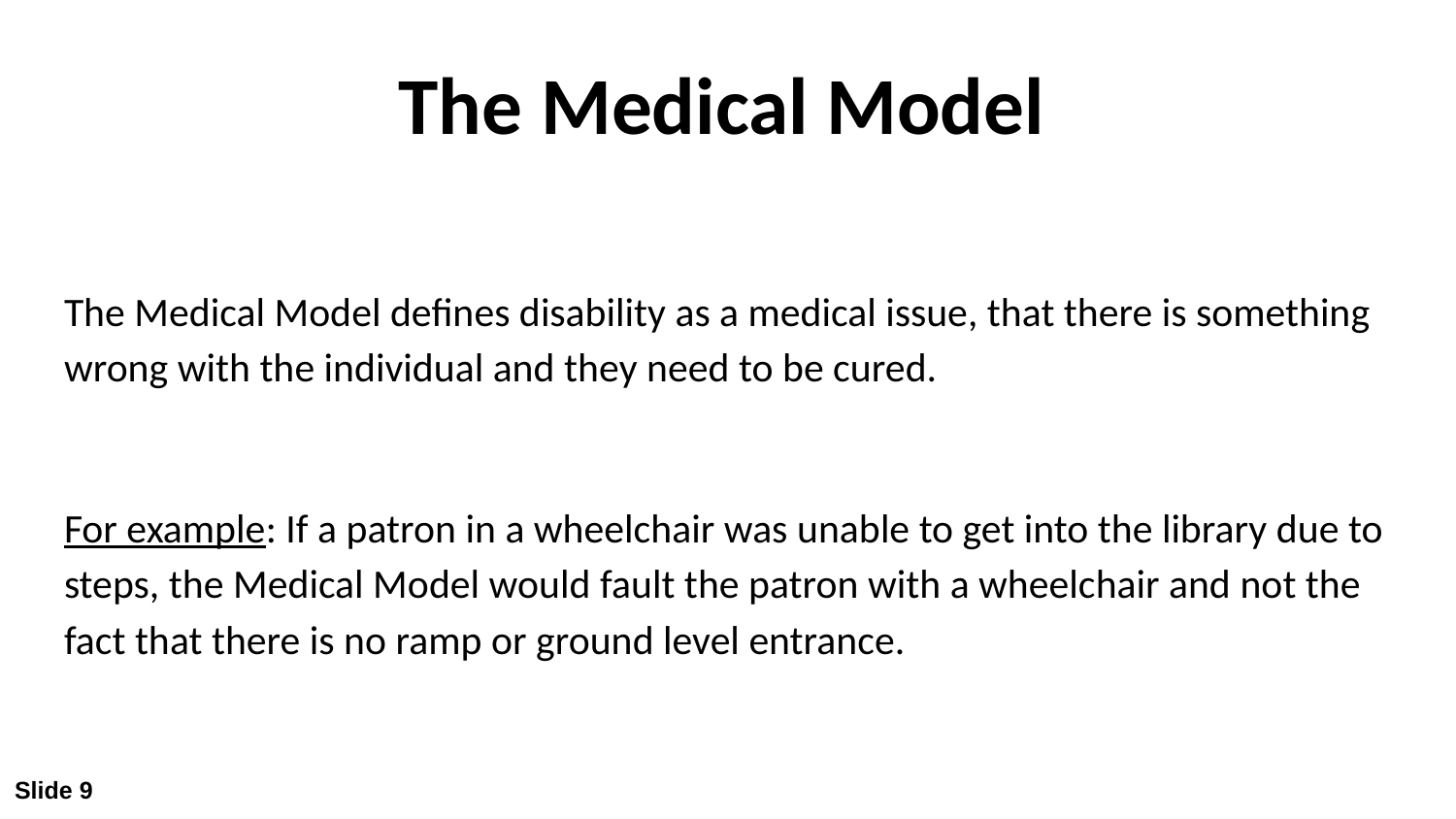

# The Medical Model
The Medical Model defines disability as a medical issue, that there is something wrong with the individual and they need to be cured.

For example: If a patron in a wheelchair was unable to get into the library due to steps, the Medical Model would fault the patron with a wheelchair and not the fact that there is no ramp or ground level entrance.
Slide 9